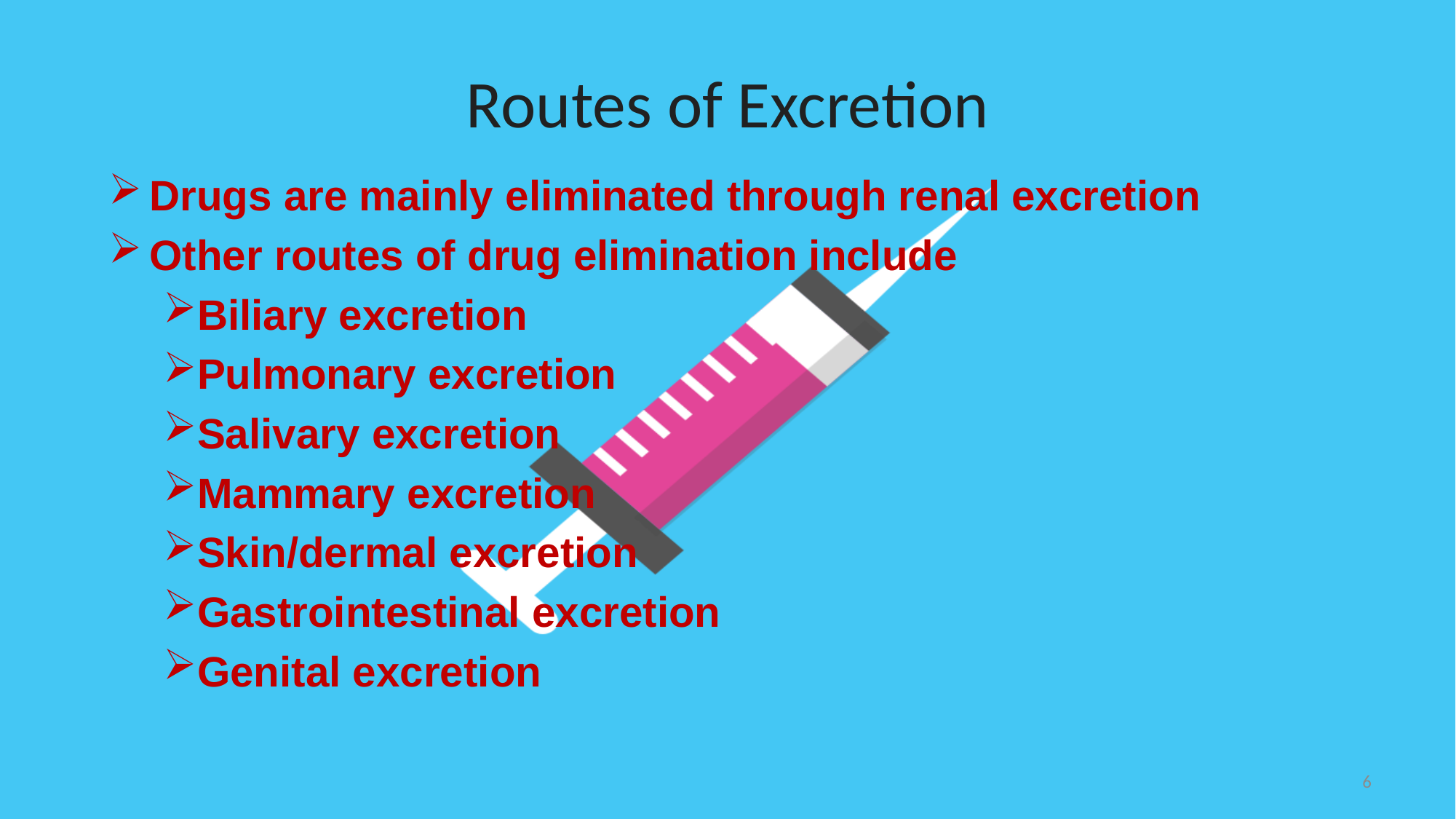

# Routes of Excretion
Drugs are mainly eliminated through renal excretion
Other routes of drug elimination include
Biliary excretion
Pulmonary excretion
Salivary excretion
Mammary excretion
Skin/dermal excretion
Gastrointestinal excretion
Genital excretion
6